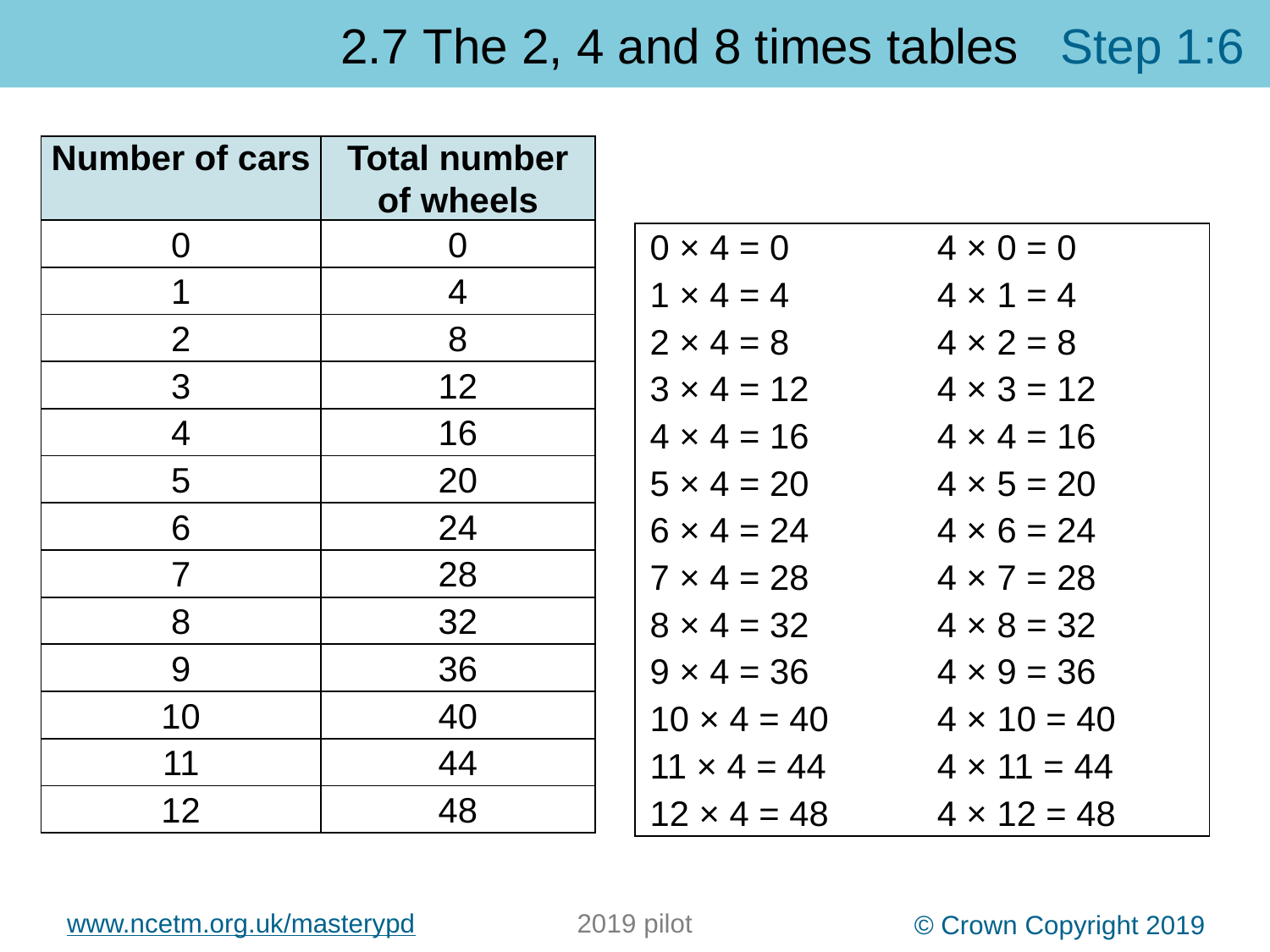

2.7 The 2, 4 and 8 times tables   Step 1:6
| Number of cars | Total number of wheels |
| --- | --- |
| 0 | 0 |
| 1 | 4 |
| 2 | 8 |
| 3 | 12 |
| 4 | 16 |
| 5 | 20 |
| 6 | 24 |
| 7 | 28 |
| 8 | 32 |
| 9 | 36 |
| 10 | 40 |
| 11 | 44 |
| 12 | 48 |
| 0 × 4 = 0 | 4 × 0 = 0 |
| --- | --- |
| 1 × 4 = 4 | 4 × 1 = 4 |
| 2 × 4 = 8 | 4 × 2 = 8 |
| 3 × 4 = 12 | 4 × 3 = 12 |
| 4 × 4 = 16 | 4 × 4 = 16 |
| 5 × 4 = 20 | 4 × 5 = 20 |
| 6 × 4 = 24 | 4 × 6 = 24 |
| 7 × 4 = 28 | 4 × 7 = 28 |
| 8 × 4 = 32 | 4 × 8 = 32 |
| 9 × 4 = 36 | 4 × 9 = 36 |
| 10 × 4 = 40 | 4 × 10 = 40 |
| 11 × 4 = 44 | 4 × 11 = 44 |
| 12 × 4 = 48 | 4 × 12 = 48 |